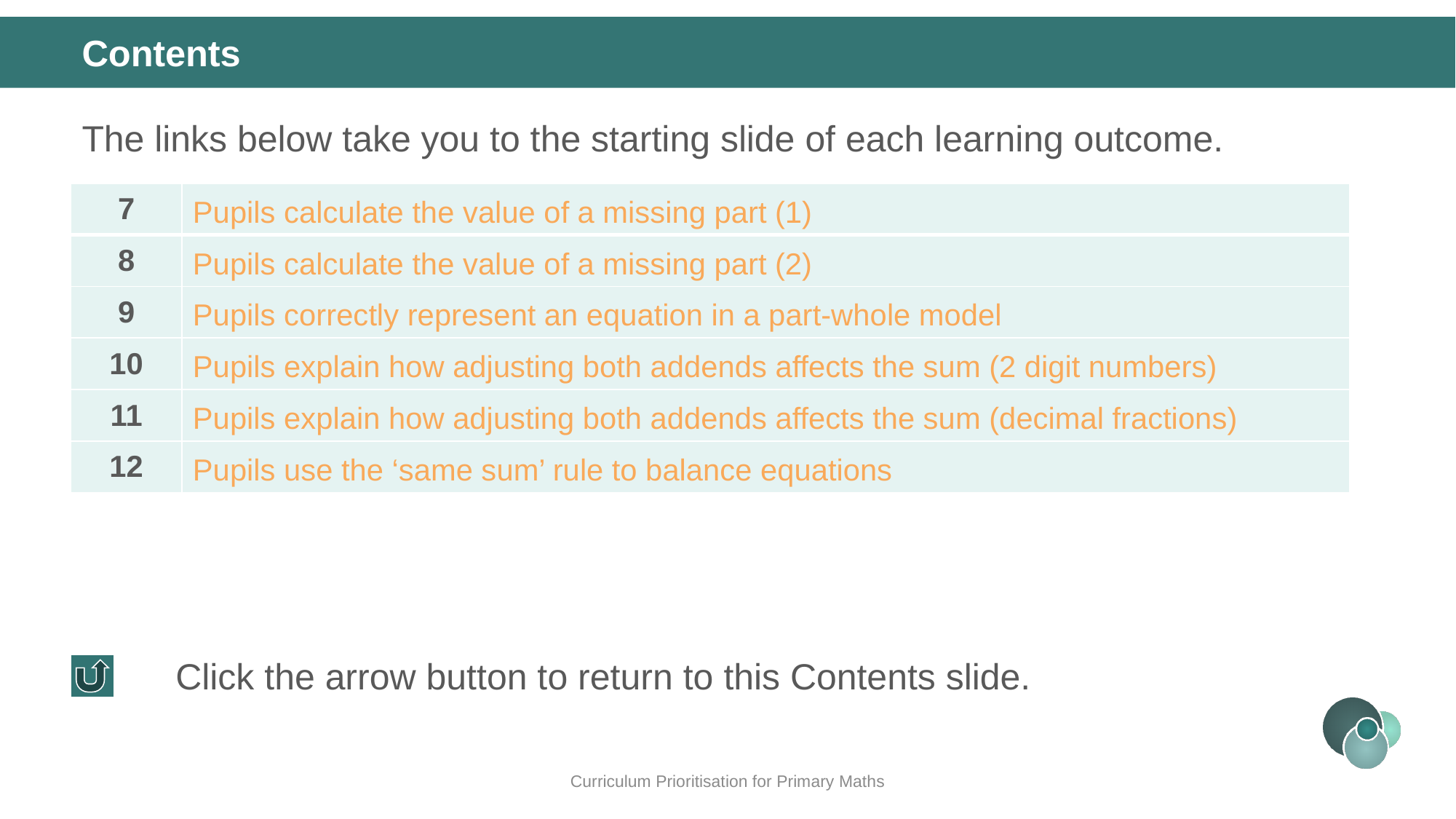

Contents
The links below take you to the starting slide of each learning outcome.
| 7 | Pupils calculate the value of a missing part (1) |
| --- | --- |
| 8 | Pupils calculate the value of a missing part (2) |
| 9 | Pupils correctly represent an equation in a part-whole model |
| 10 | Pupils explain how adjusting both addends affects the sum (2 digit numbers) |
| 11 | Pupils explain how adjusting both addends affects the sum (decimal fractions) |
| 12 | Pupils use the ‘same sum’ rule to balance equations |
Click the arrow button to return to this Contents slide.

Curriculum Prioritisation for Primary Maths